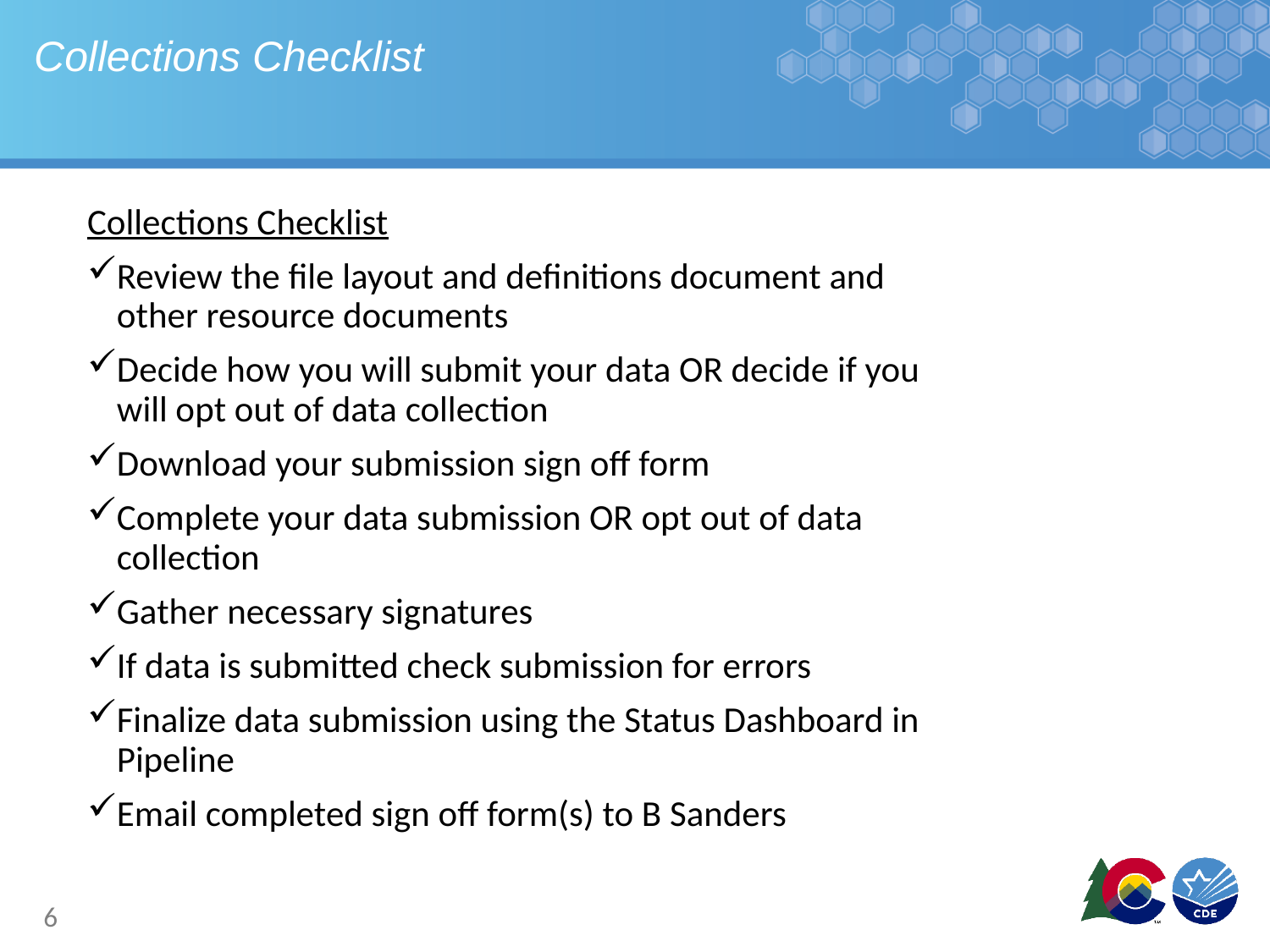

# Collections Checklist
Collections Checklist
Review the file layout and definitions document and other resource documents
Decide how you will submit your data OR decide if you will opt out of data collection
Download your submission sign off form
Complete your data submission OR opt out of data collection
Gather necessary signatures
If data is submitted check submission for errors
Finalize data submission using the Status Dashboard in Pipeline
Email completed sign off form(s) to B Sanders

6